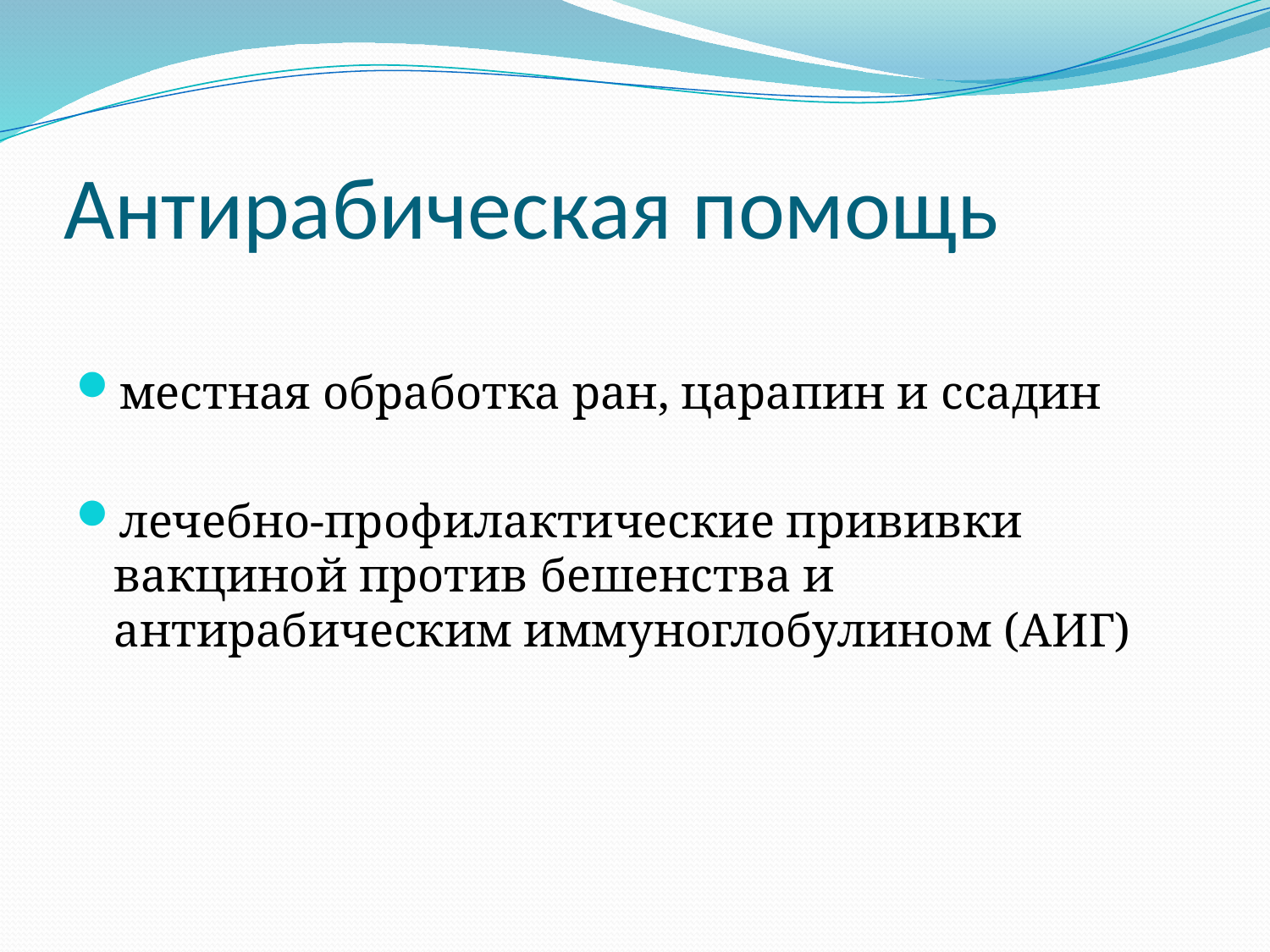

# Антирабическая помощь
местная обработка ран, царапин и ссадин

лечебно-профилактические прививки вакциной против бешенства и антирабическим иммуноглобулином (АИГ)